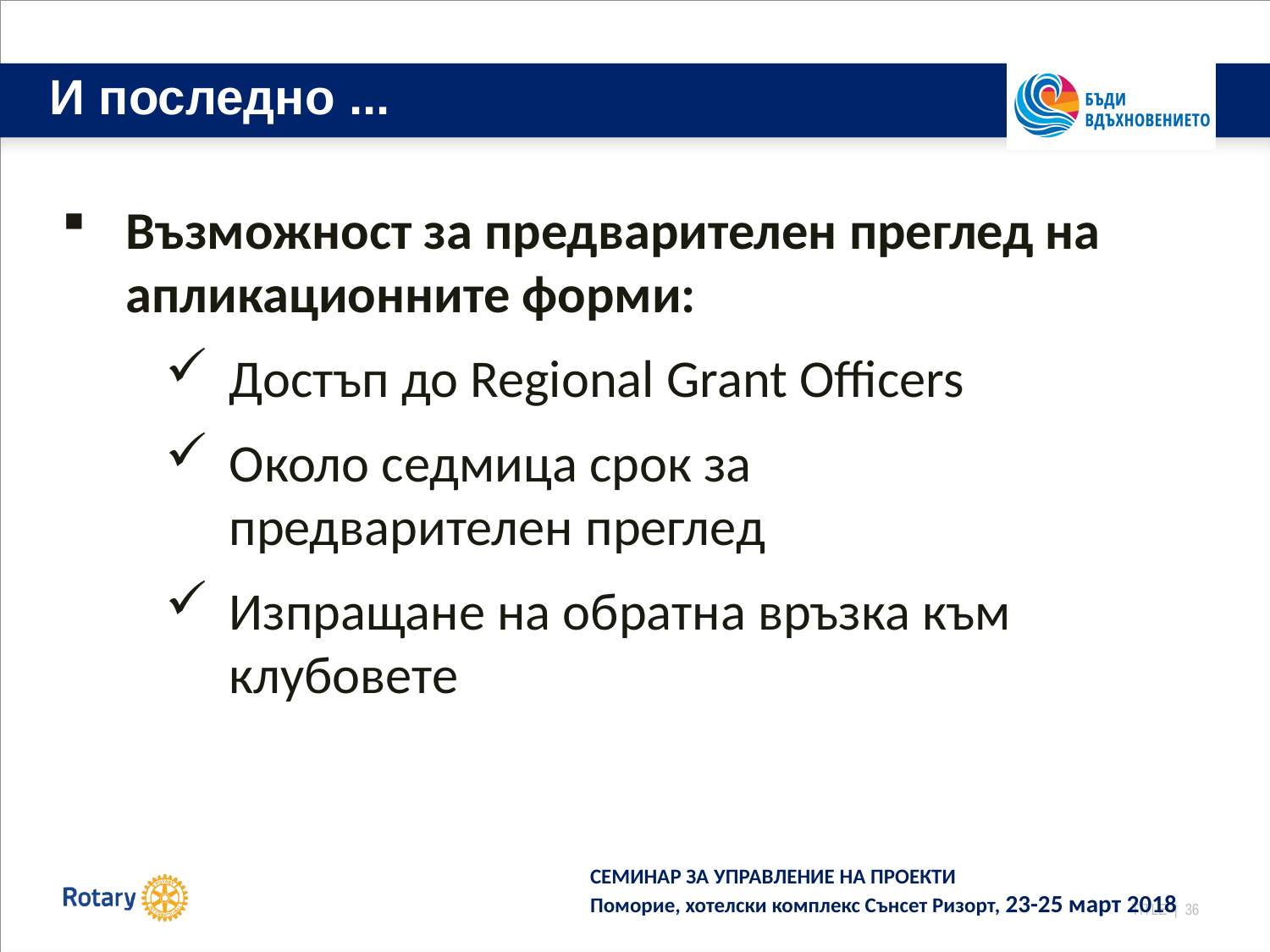

# И последно ...
Възможност за предварителен преглед на апликационните форми:
Достъп до Regional Grant Officers
Около седмица срок за предварителен преглед
Изпращане на обратна връзка към клубовете